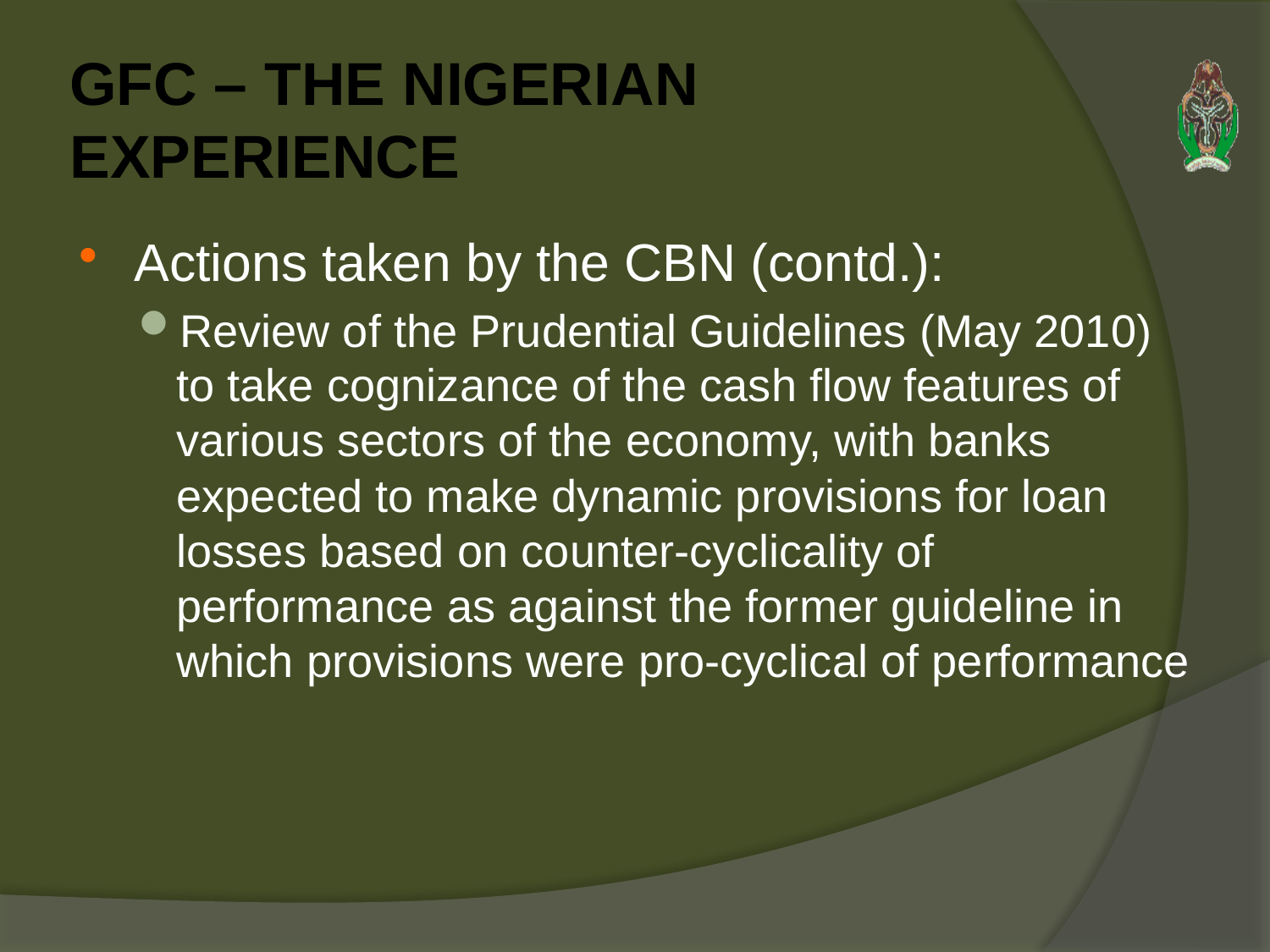

# GFC – THE NIGERIAN EXPERIENCE
Actions taken by the CBN (contd.):
Review of the Prudential Guidelines (May 2010) to take cognizance of the cash flow features of various sectors of the economy, with banks expected to make dynamic provisions for loan losses based on counter-cyclicality of performance as against the former guideline in which provisions were pro-cyclical of performance